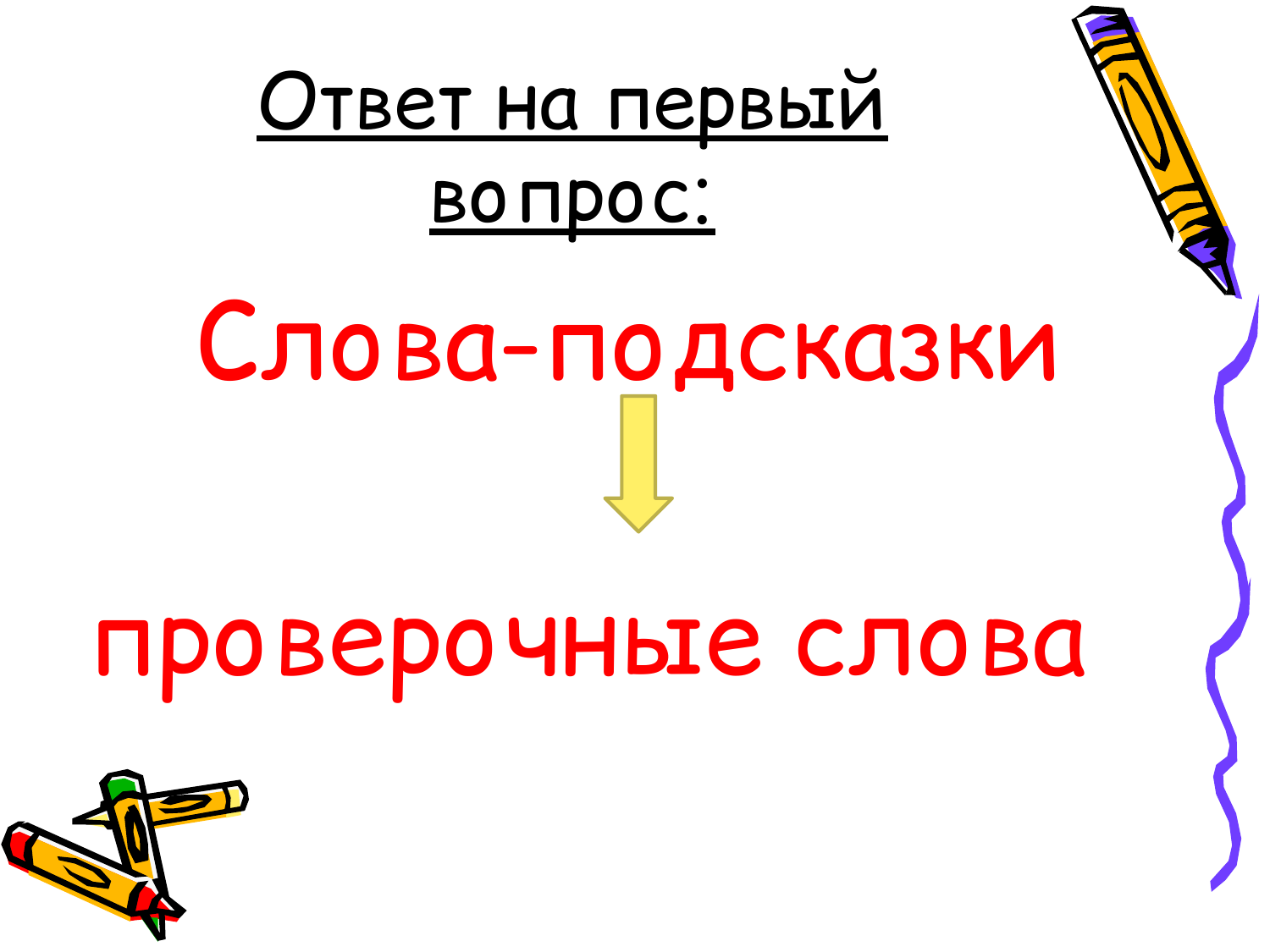

# Ответ на первый вопрос:
Слова-подсказки

проверочные слова